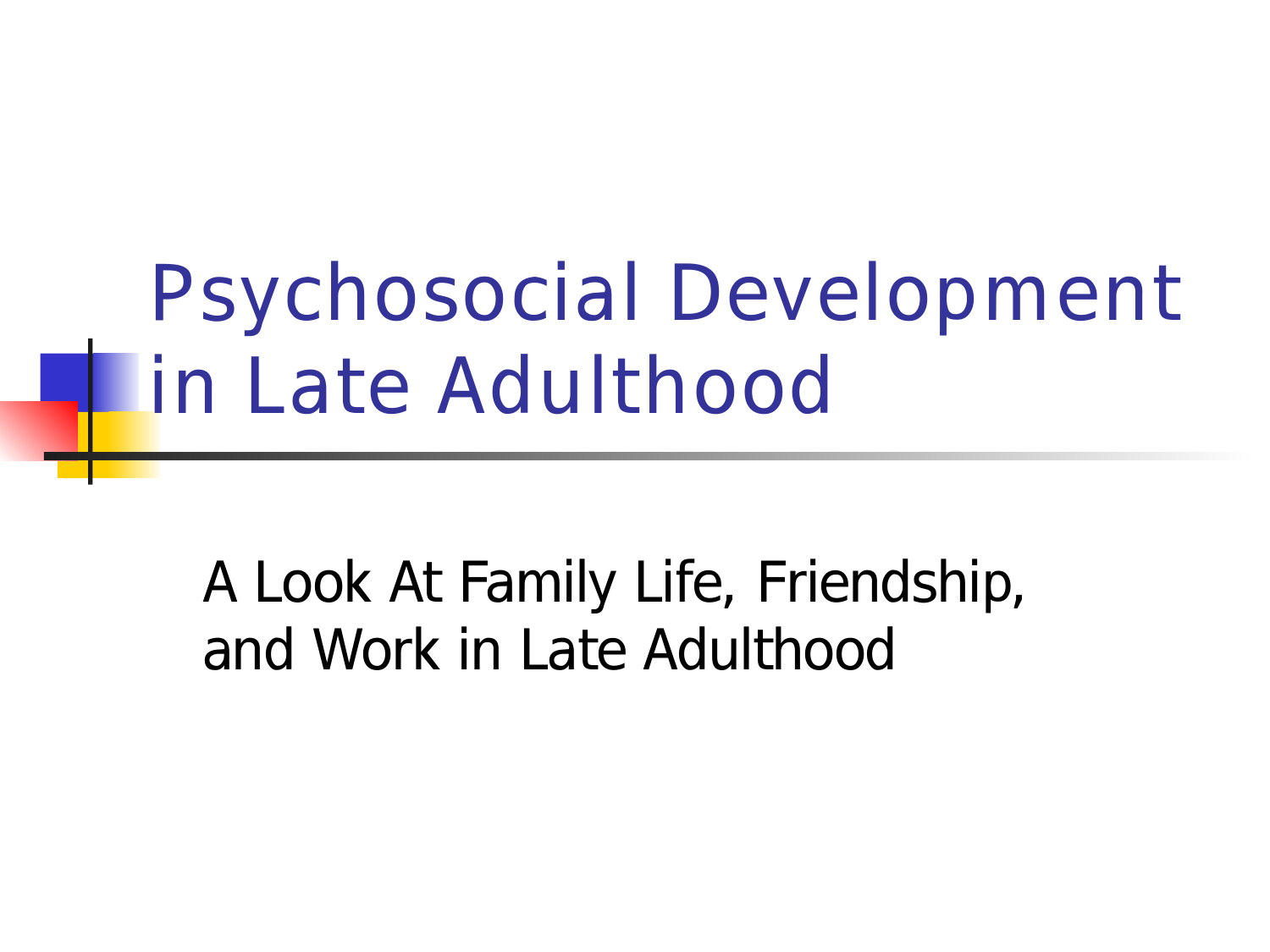

# Psychosocial Development in Late Adulthood
A Look At Family Life, Friendship, and Work in Late Adulthood